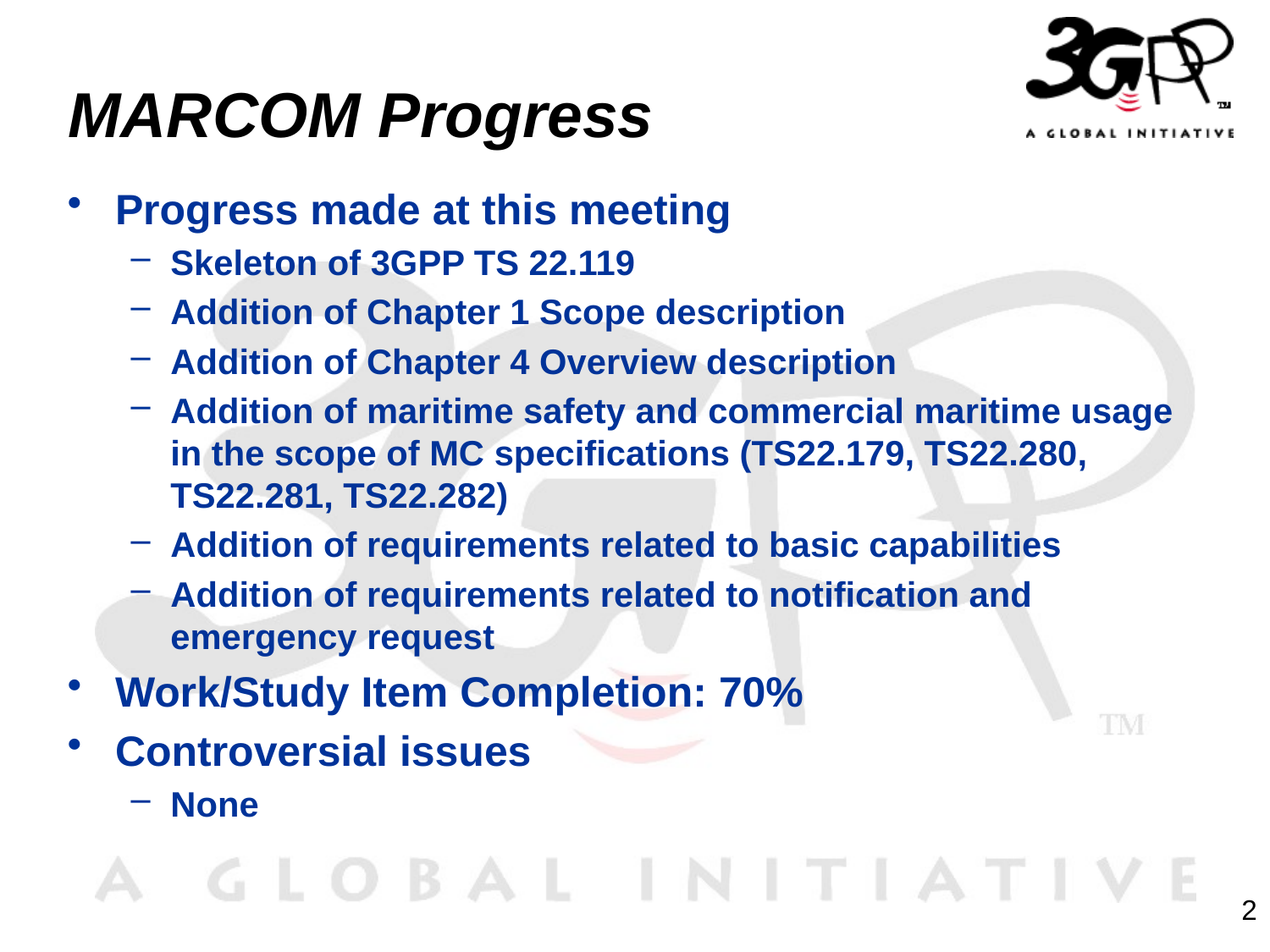

# MARCOM Progress
Progress made at this meeting
Skeleton of 3GPP TS 22.119
Addition of Chapter 1 Scope description
Addition of Chapter 4 Overview description
Addition of maritime safety and commercial maritime usage in the scope of MC specifications (TS22.179, TS22.280, TS22.281, TS22.282)
Addition of requirements related to basic capabilities
Addition of requirements related to notification and emergency request
Work/Study Item Completion: 70%
Controversial issues
None
2